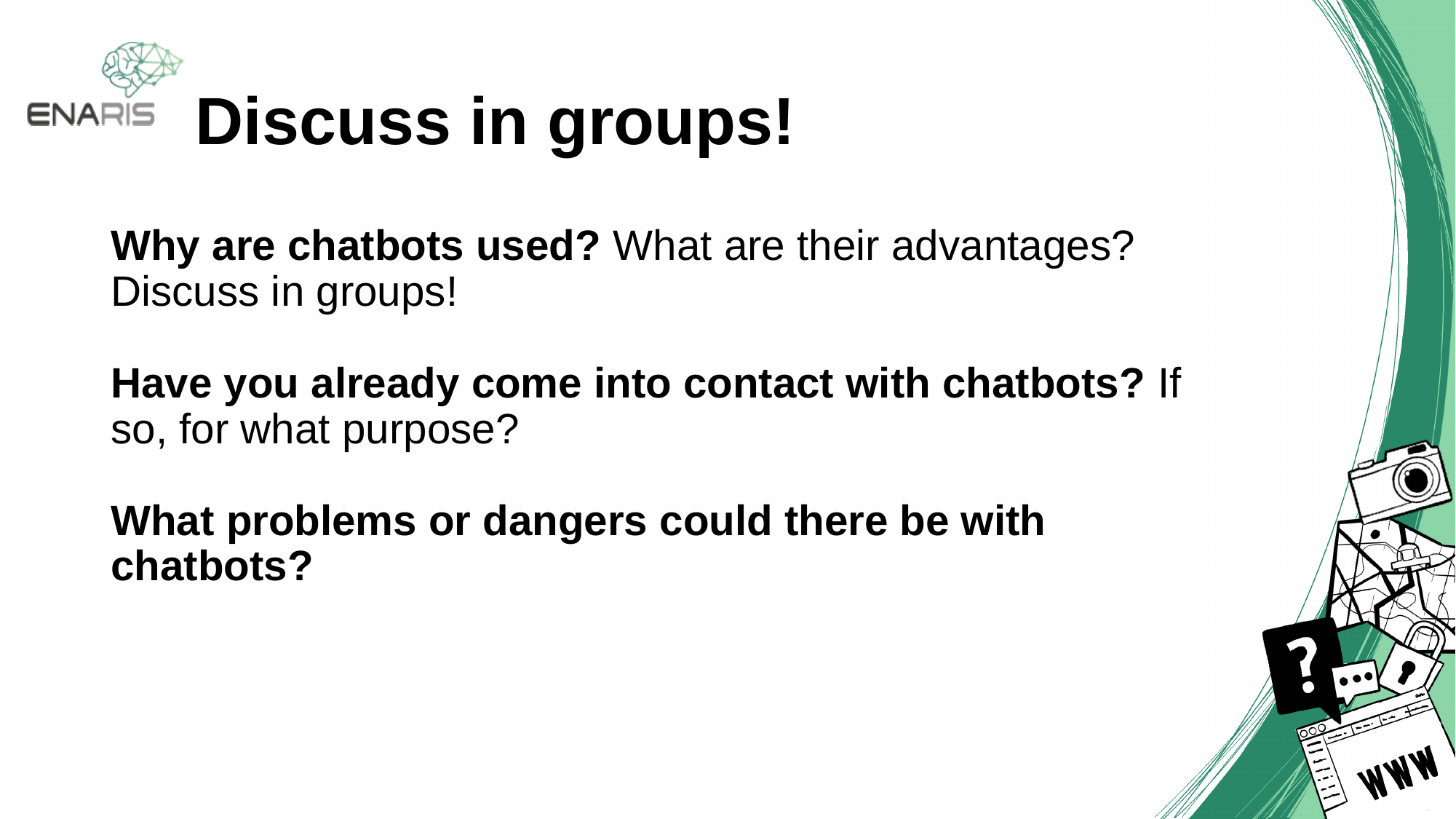

# Discuss in groups!
Why are chatbots used? What are their advantages?
Discuss in groups!
Have you already come into contact with chatbots? If so, for what purpose?
What problems or dangers could there be with chatbots?